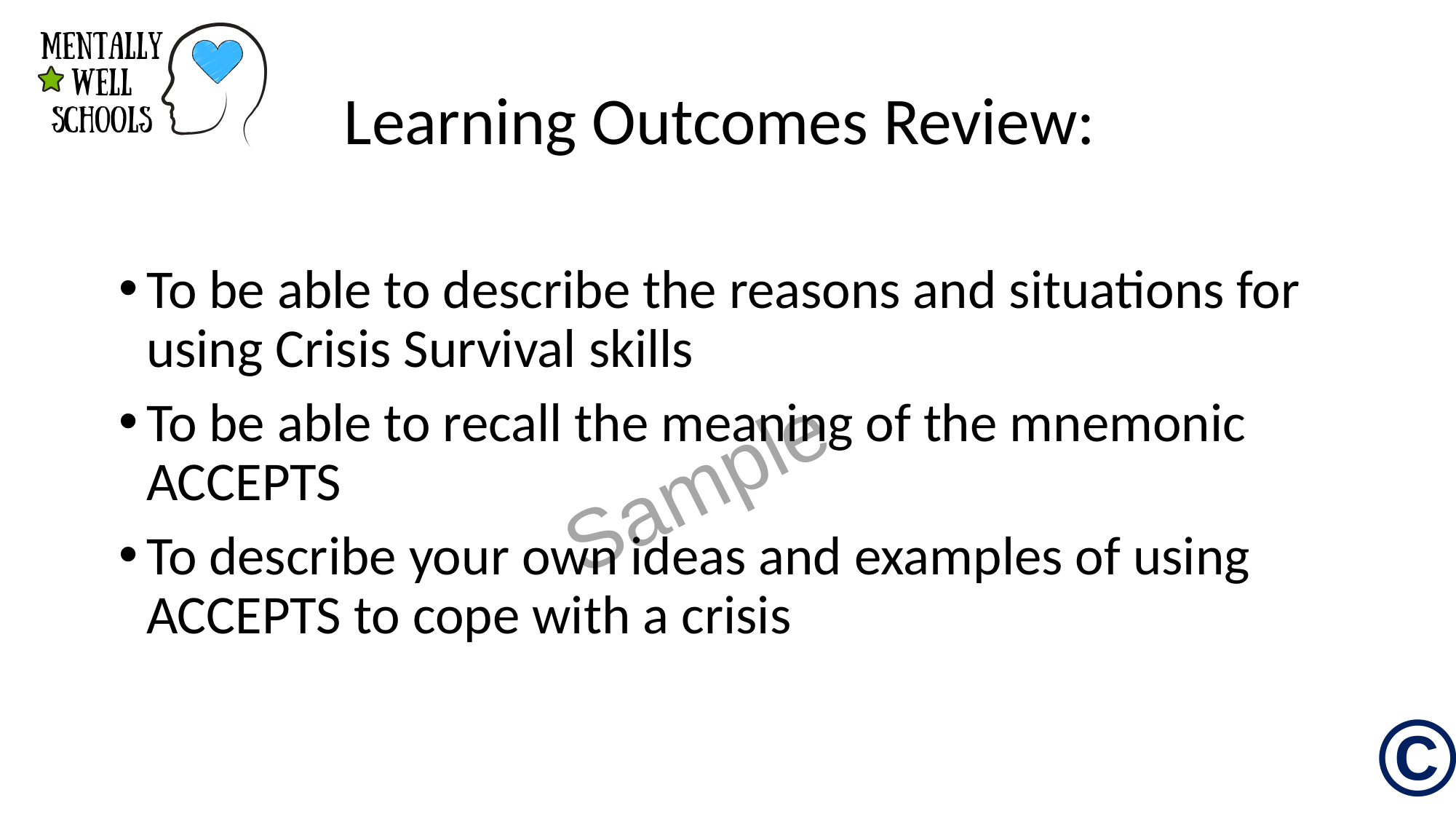

# Learning Outcomes Review:
To be able to describe the reasons and situations for using Crisis Survival skills
To be able to recall the meaning of the mnemonic ACCEPTS
To describe your own ideas and examples of using ACCEPTS to cope with a crisis